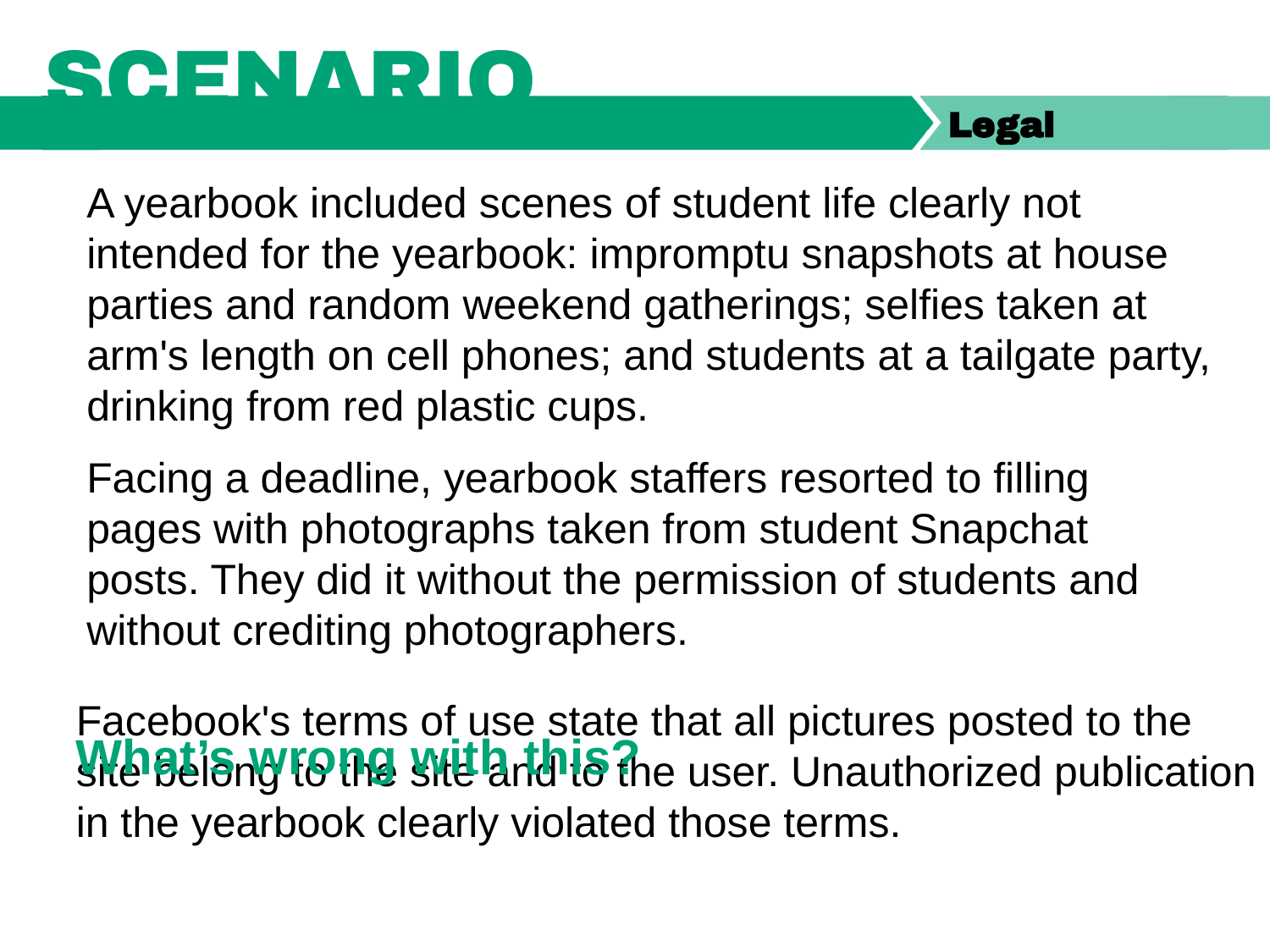

SCENARIO
A yearbook included scenes of student life clearly not intended for the yearbook: impromptu snapshots at house parties and random weekend gatherings; selfies taken at arm's length on cell phones; and students at a tailgate party, drinking from red plastic cups.

Facing a deadline, yearbook staffers resorted to filling pages with photographs taken from student Snapchat posts. They did it without the permission of students and without crediting photographers.
Facebook's terms of use state that all pictures posted to the site belong to the site and to the user. Unauthorized publication in the yearbook clearly violated those terms.
What’s wrong with this?